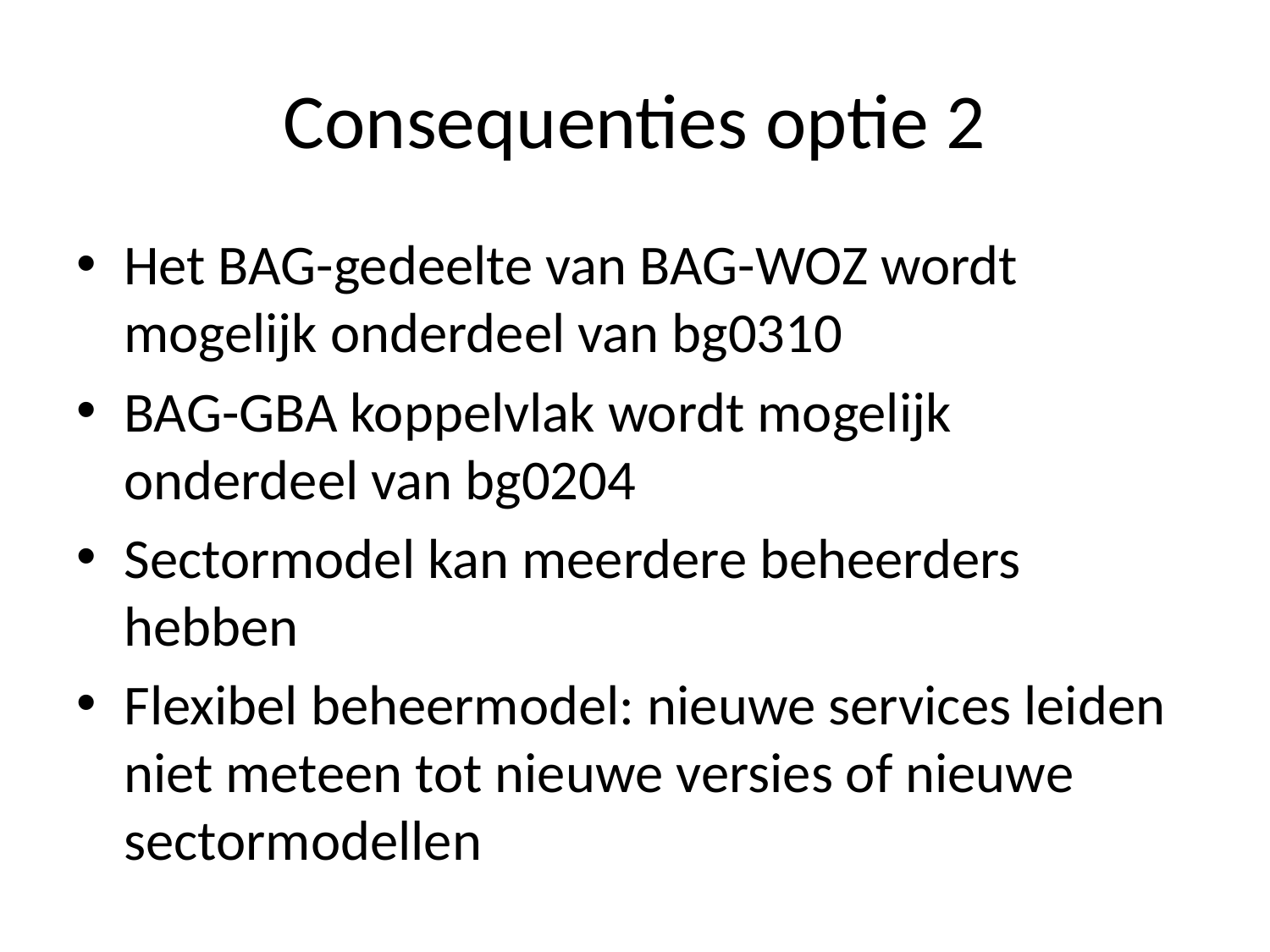

# Consequenties optie 2
Het BAG-gedeelte van BAG-WOZ wordt mogelijk onderdeel van bg0310
BAG-GBA koppelvlak wordt mogelijk onderdeel van bg0204
Sectormodel kan meerdere beheerders hebben
Flexibel beheermodel: nieuwe services leiden niet meteen tot nieuwe versies of nieuwe sectormodellen